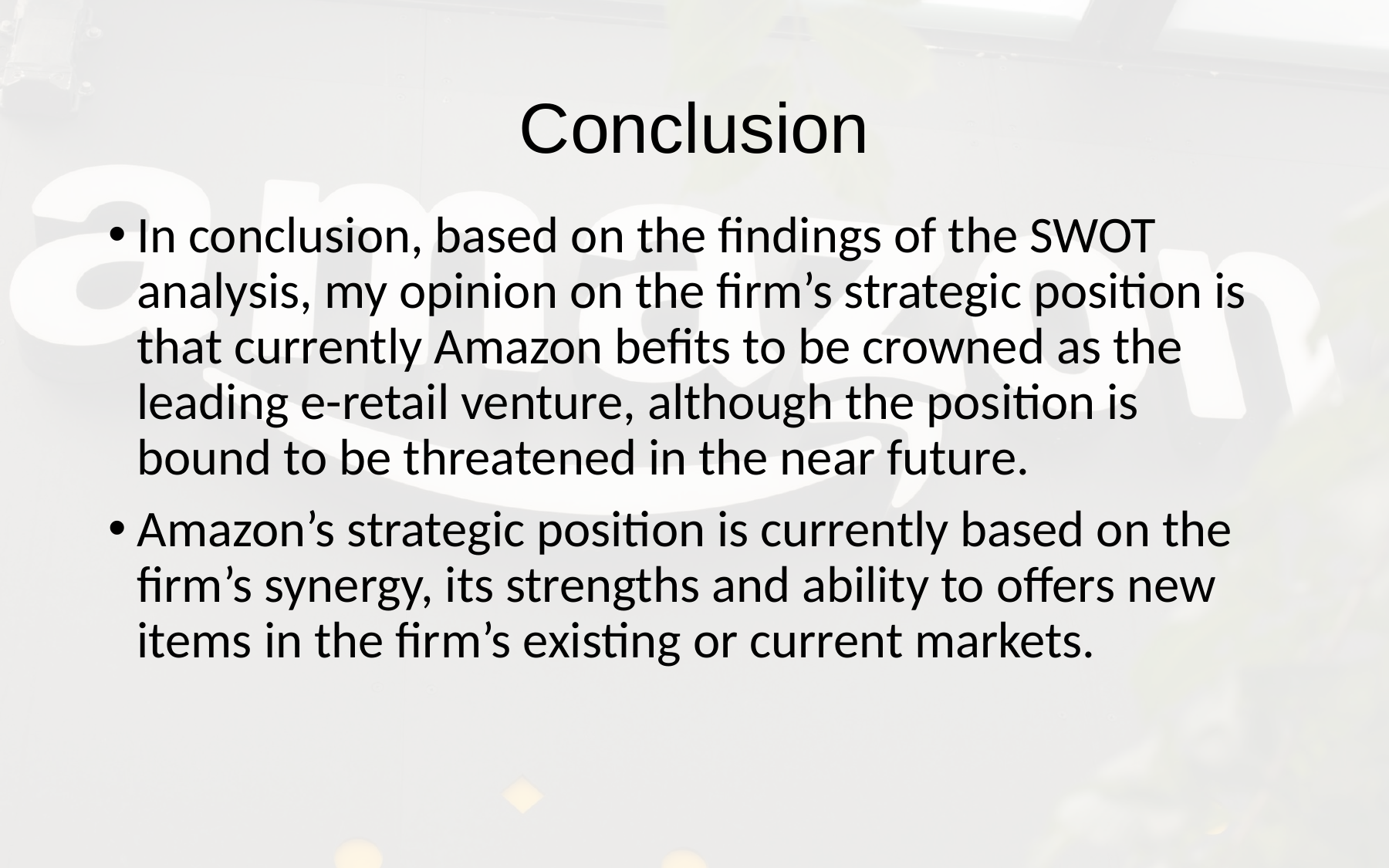

# Conclusion
In conclusion, based on the findings of the SWOT analysis, my opinion on the firm’s strategic position is that currently Amazon befits to be crowned as the leading e-retail venture, although the position is bound to be threatened in the near future.
Amazon’s strategic position is currently based on the firm’s synergy, its strengths and ability to offers new items in the firm’s existing or current markets.